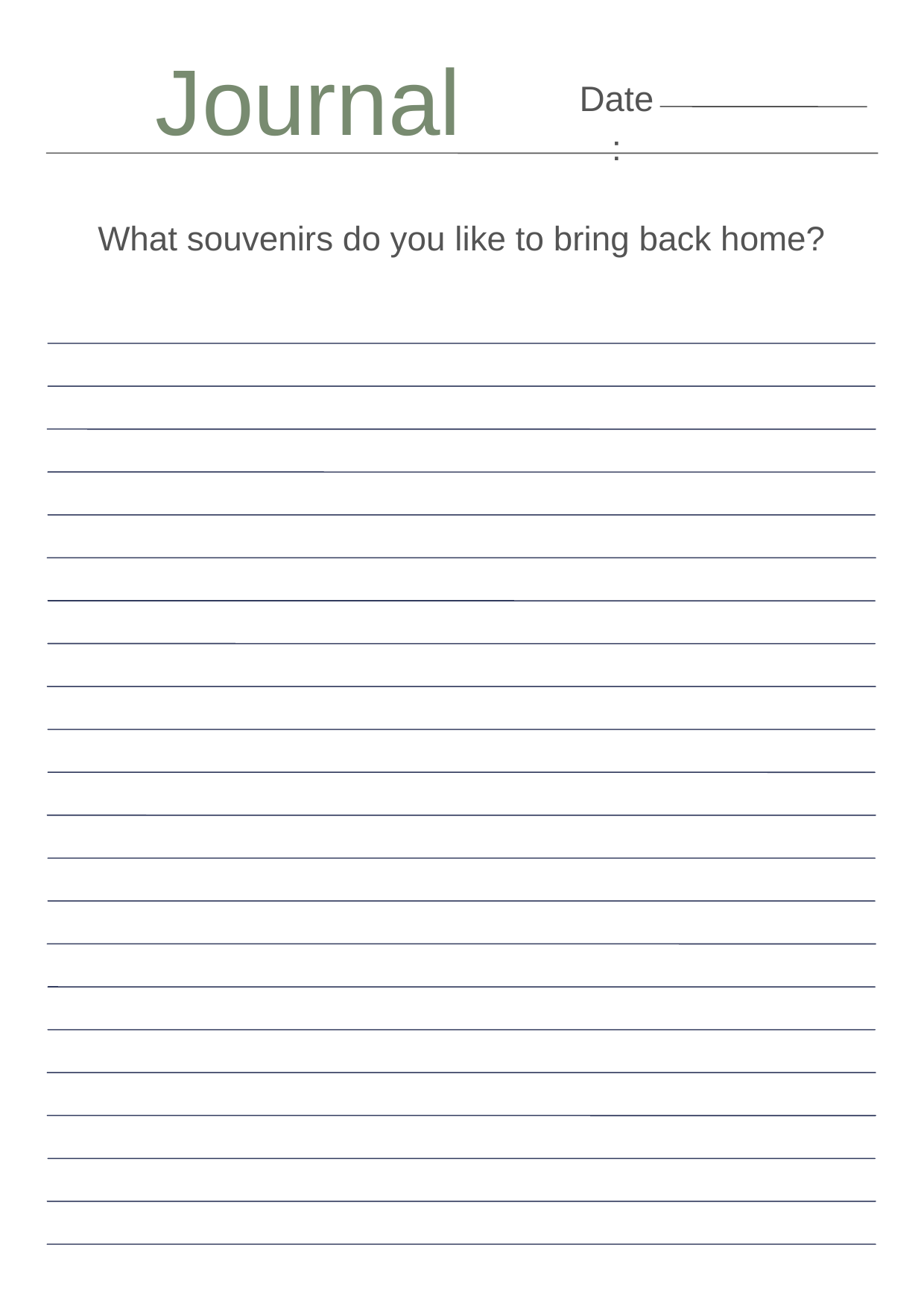

Journal
Date:

What souvenirs do you like to bring back home?